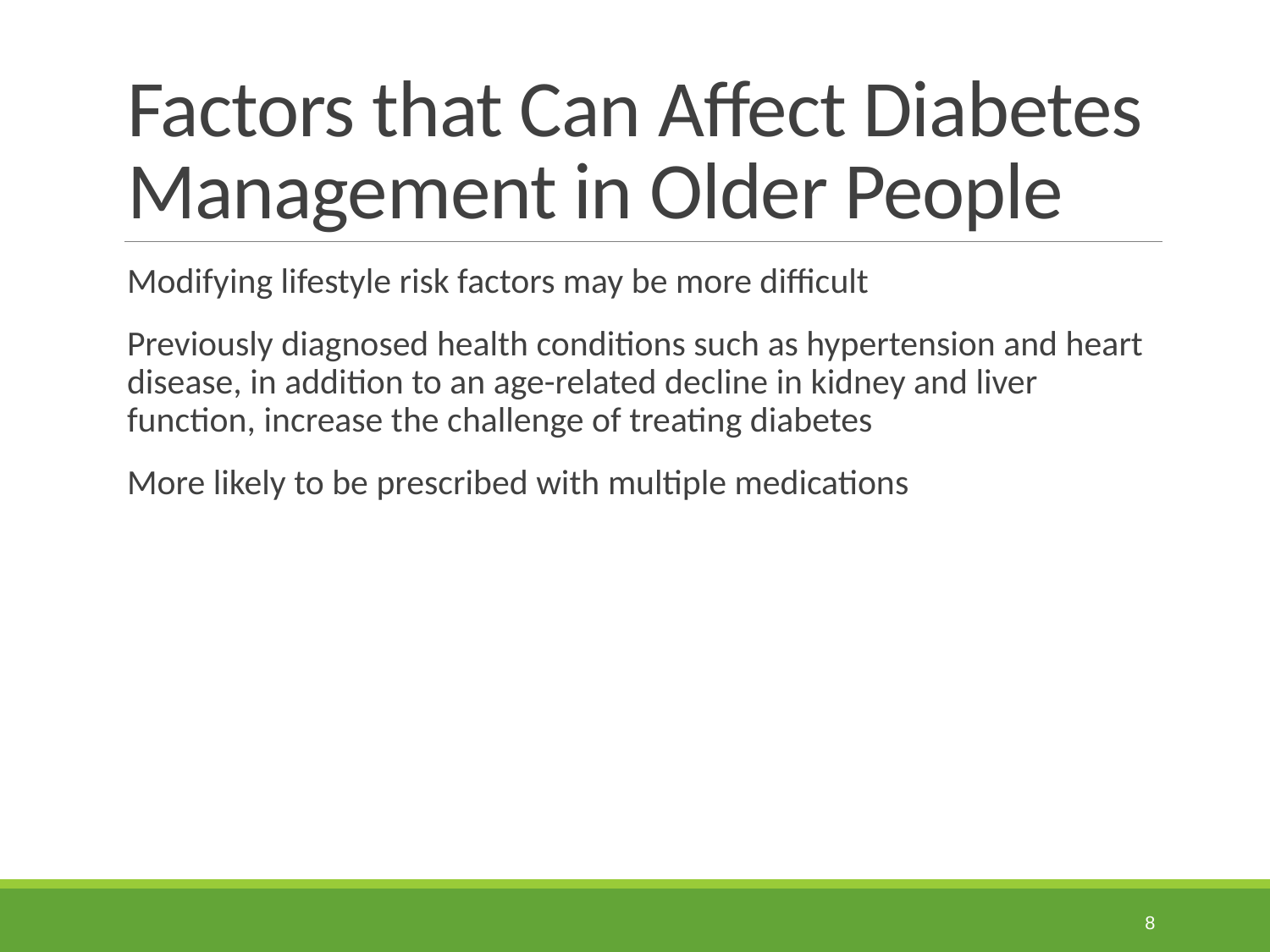

# Factors that Can Affect Diabetes Management in Older People
Modifying lifestyle risk factors may be more difficult
Previously diagnosed health conditions such as hypertension and heart disease, in addition to an age-related decline in kidney and liver function, increase the challenge of treating diabetes
More likely to be prescribed with multiple medications
 8